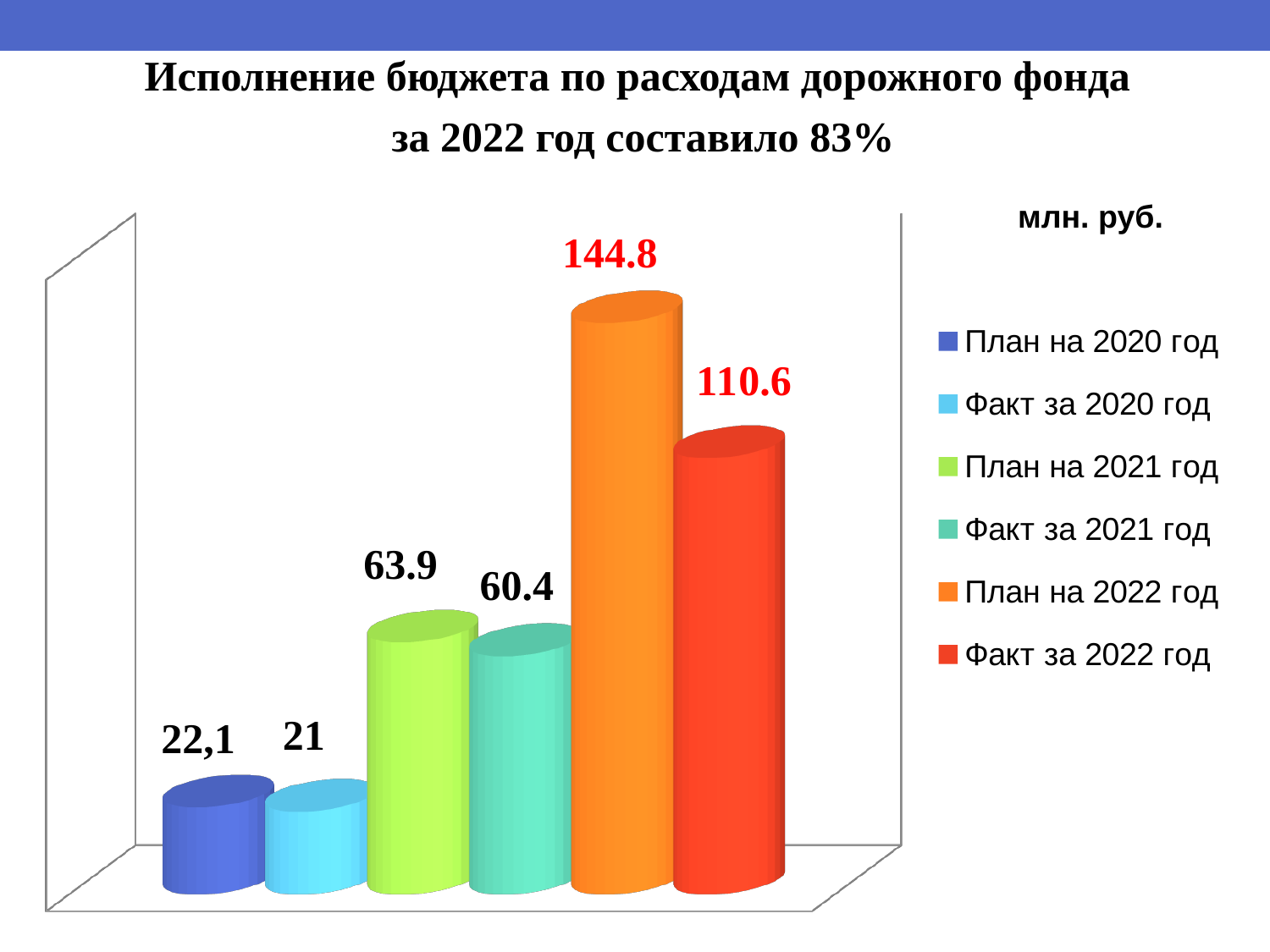

Исполнение бюджета по расходам дорожного фонда
 за 2022 год составило 83%

млн. руб.

[unsupported chart]